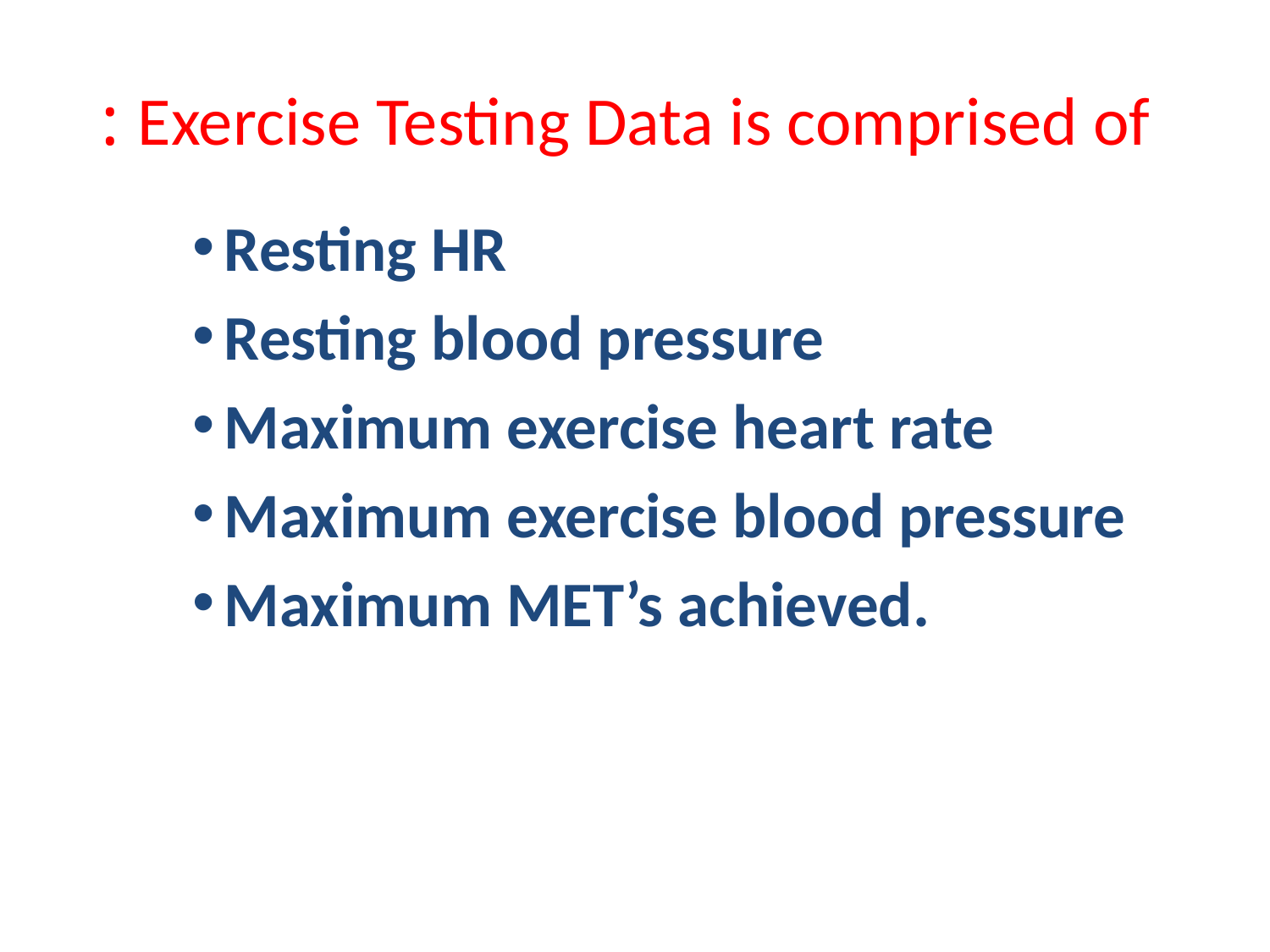

# Exercise Testing Data is comprised of :
Resting HR
Resting blood pressure
Maximum exercise heart rate
Maximum exercise blood pressure
Maximum MET’s achieved.